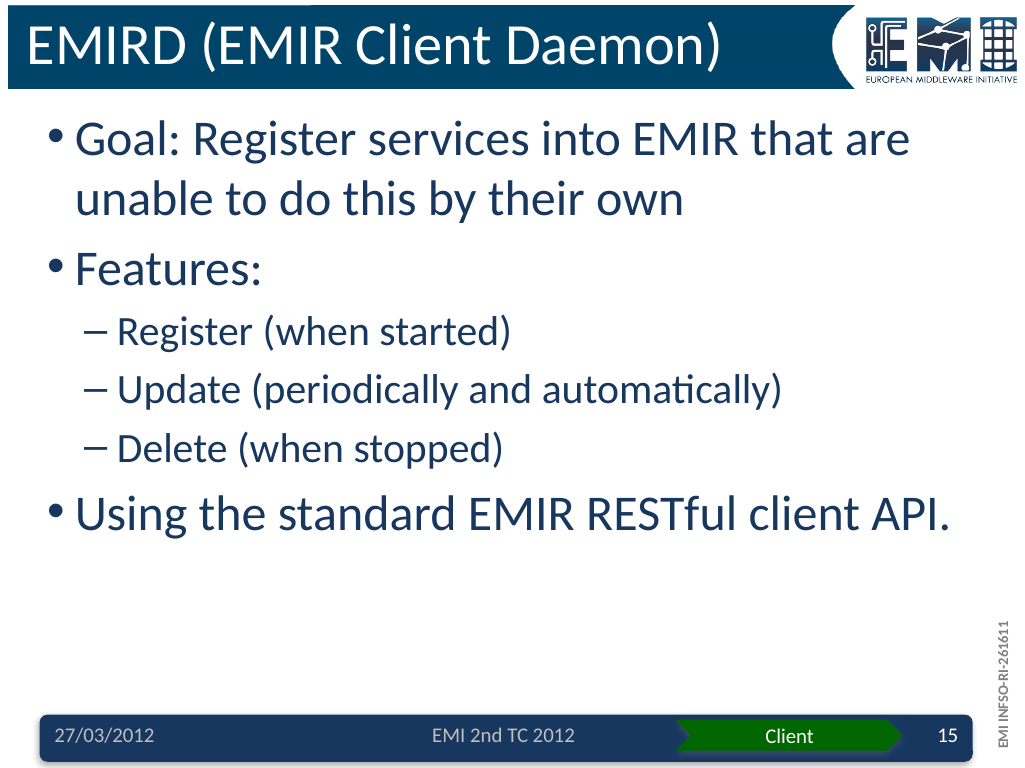

# EMIRD (EMIR Client Daemon)
Goal: Register services into EMIR that are unable to do this by their own
Features:
 Register (when started)
 Update (periodically and automatically)
 Delete (when stopped)
Using the standard EMIR RESTful client API.
27/03/2012
EMI 2nd TC 2012
15
Client